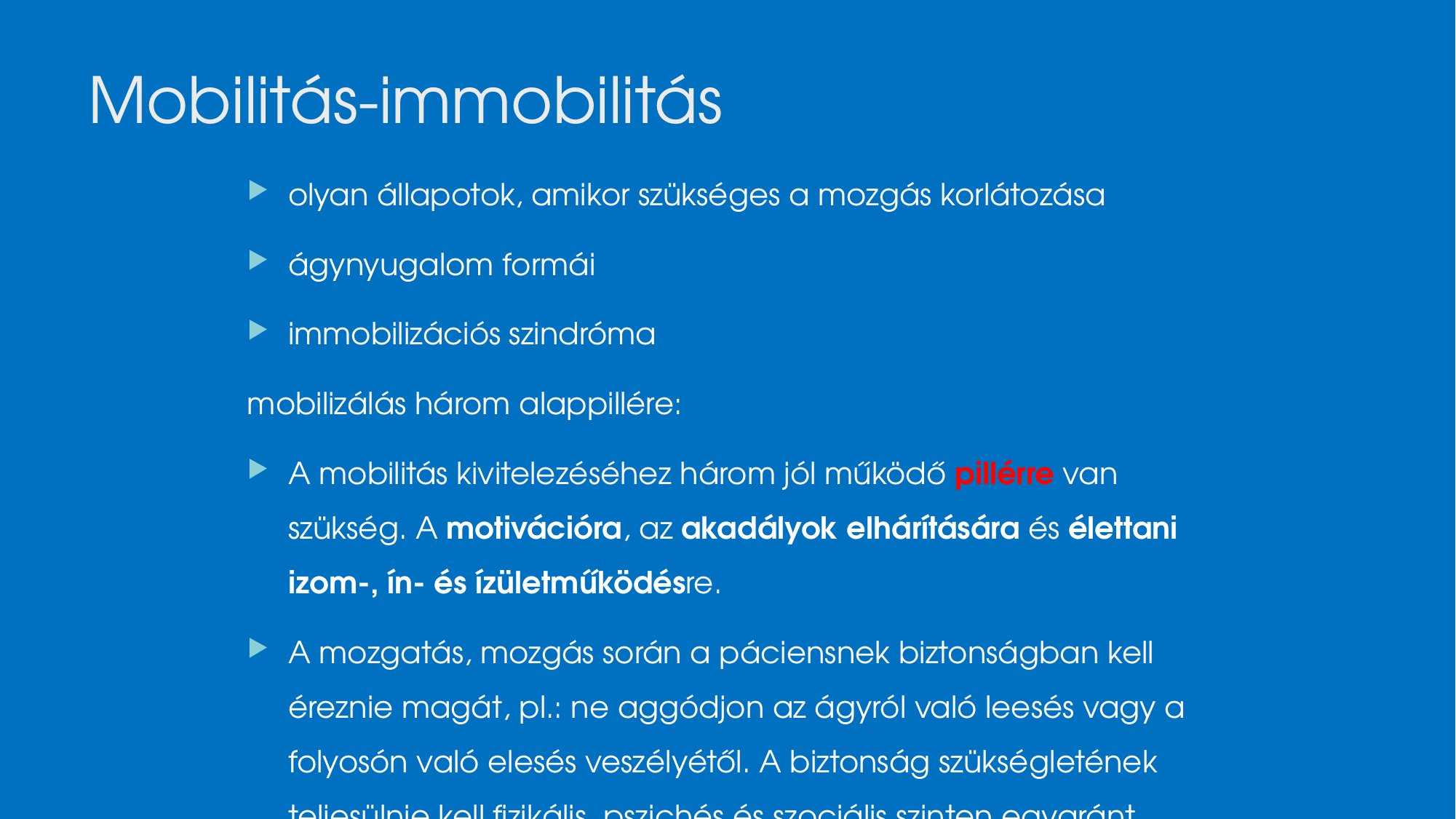

# Mobilitás-immobilitás
olyan állapotok, amikor szükséges a mozgás korlátozása
ágynyugalom formái
immobilizációs szindróma
mobilizálás három alappillére:
A mobilitás kivitelezéséhez három jól működő pillérre van szükség. A motivációra, az akadályok elhárítására és élettani izom-, ín- és ízületműködésre.
A mozgatás, mozgás során a páciensnek biztonságban kell éreznie magát, pl.: ne aggódjon az ágyról való leesés vagy a folyosón való elesés veszélyétől. A biztonság szükségletének teljesülnie kell fizikális, pszichés és szociális szinten egyaránt.